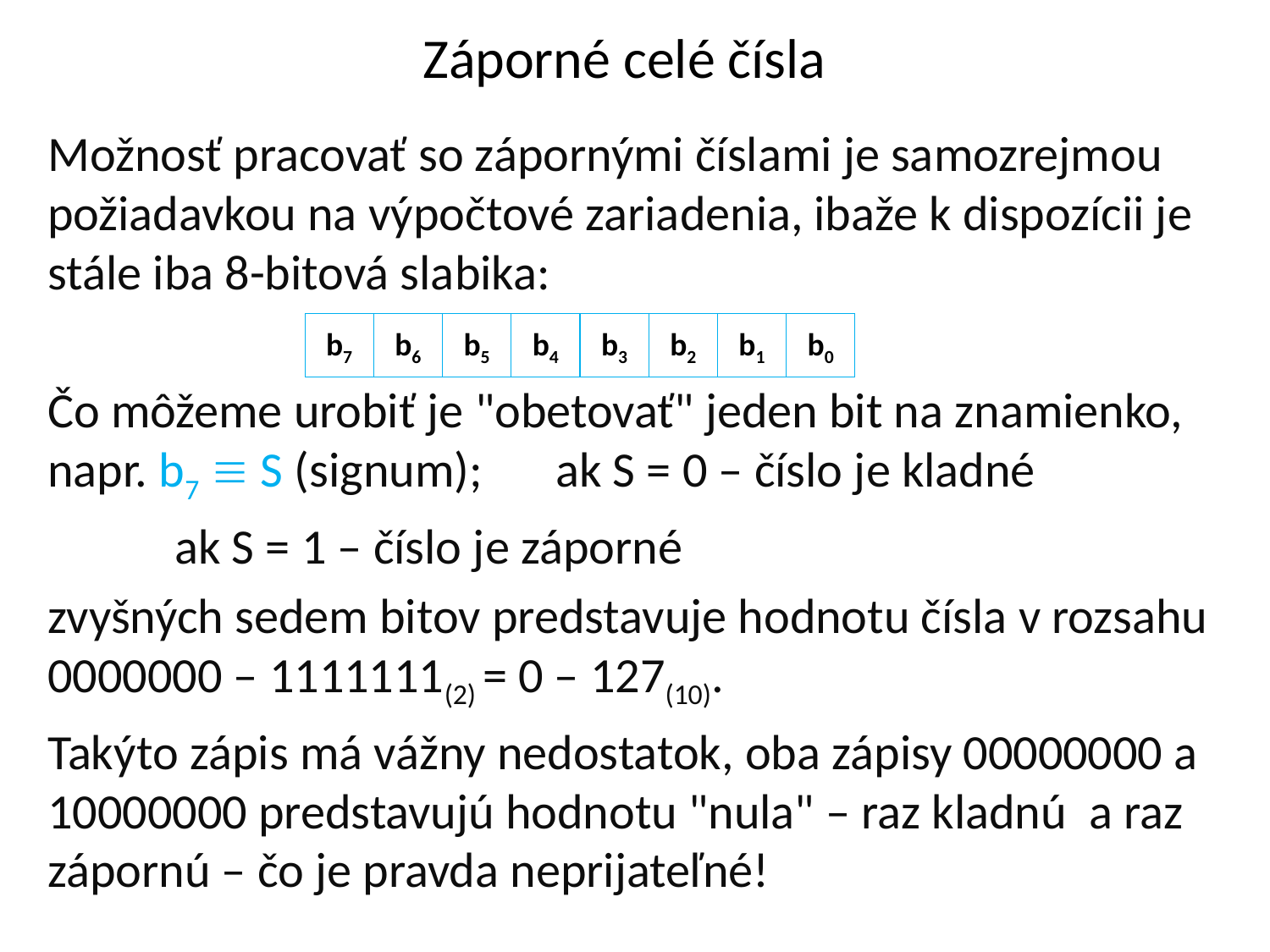

# Záporné celé čísla
Možnosť pracovať so zápornými číslami je samozrejmou požiadavkou na výpočtové zariadenia, ibaže k dispozícii je stále iba 8-bitová slabika:

Čo môžeme urobiť je "obetovať" jeden bit na znamienko, napr. b7 ≡ S (signum); 	ak S = 0 – číslo je kladné
	ak S = 1 – číslo je záporné
zvyšných sedem bitov predstavuje hodnotu čísla v rozsahu 0000000 – 1111111(2) = 0 – 127(10).
Takýto zápis má vážny nedostatok, oba zápisy 00000000 a 10000000 predstavujú hodnotu "nula" – raz kladnú  a raz zápornú – čo je pravda neprijateľné!
b7
b6
b5
b4
b3
b2
b1
b0